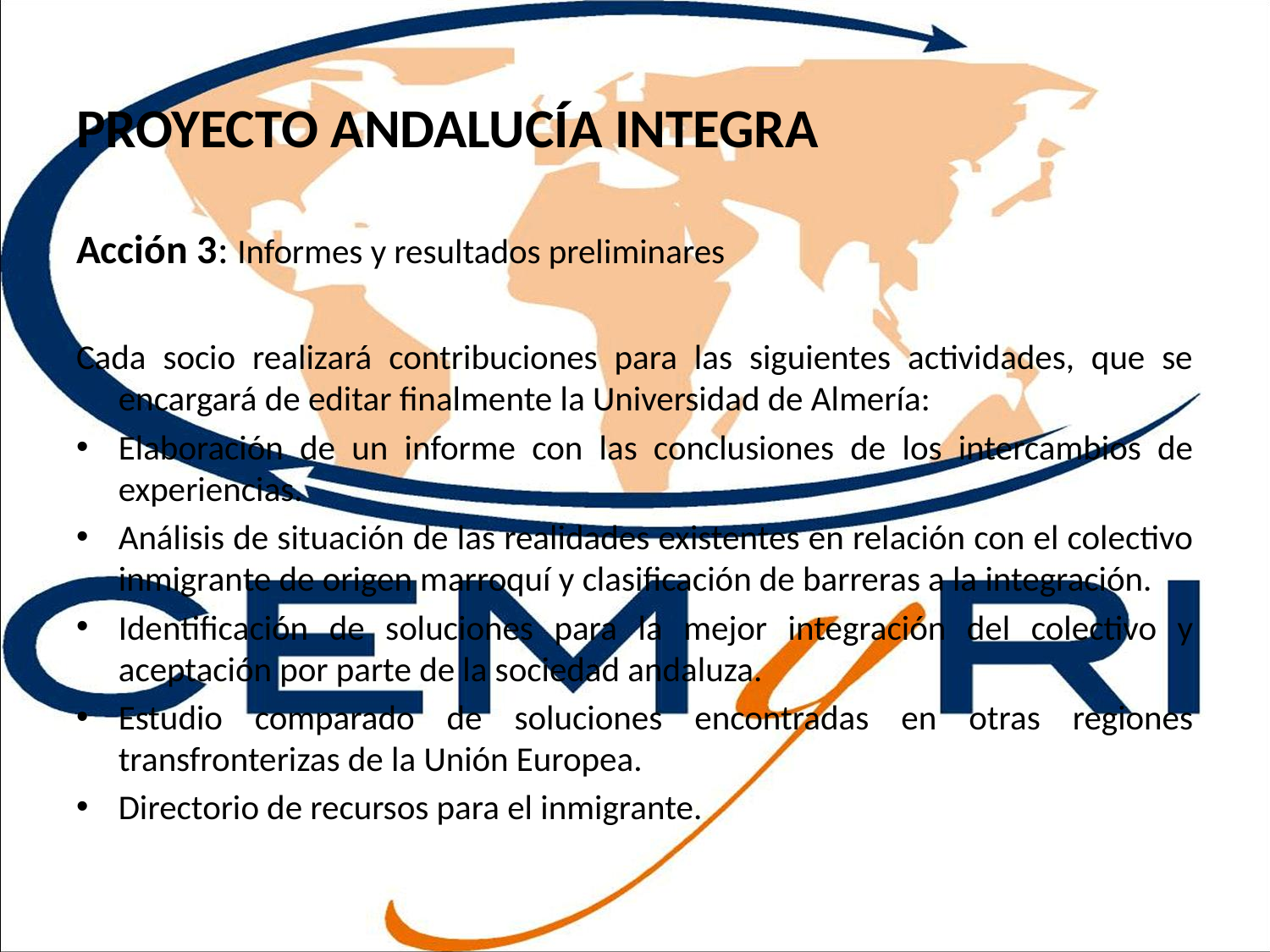

PROYECTO ANDALUCÍA INTEGRA

Acción 3: Informes y resultados preliminares

Cada socio realizará contribuciones para las siguientes actividades, que se encargará de editar finalmente la Universidad de Almería:
Elaboración de un informe con las conclusiones de los intercambios de experiencias.
Análisis de situación de las realidades existentes en relación con el colectivo inmigrante de origen marroquí y clasificación de barreras a la integración.
Identificación de soluciones para la mejor integración del colectivo y aceptación por parte de la sociedad andaluza.
Estudio comparado de soluciones encontradas en otras regiones transfronterizas de la Unión Europea.
Directorio de recursos para el inmigrante.